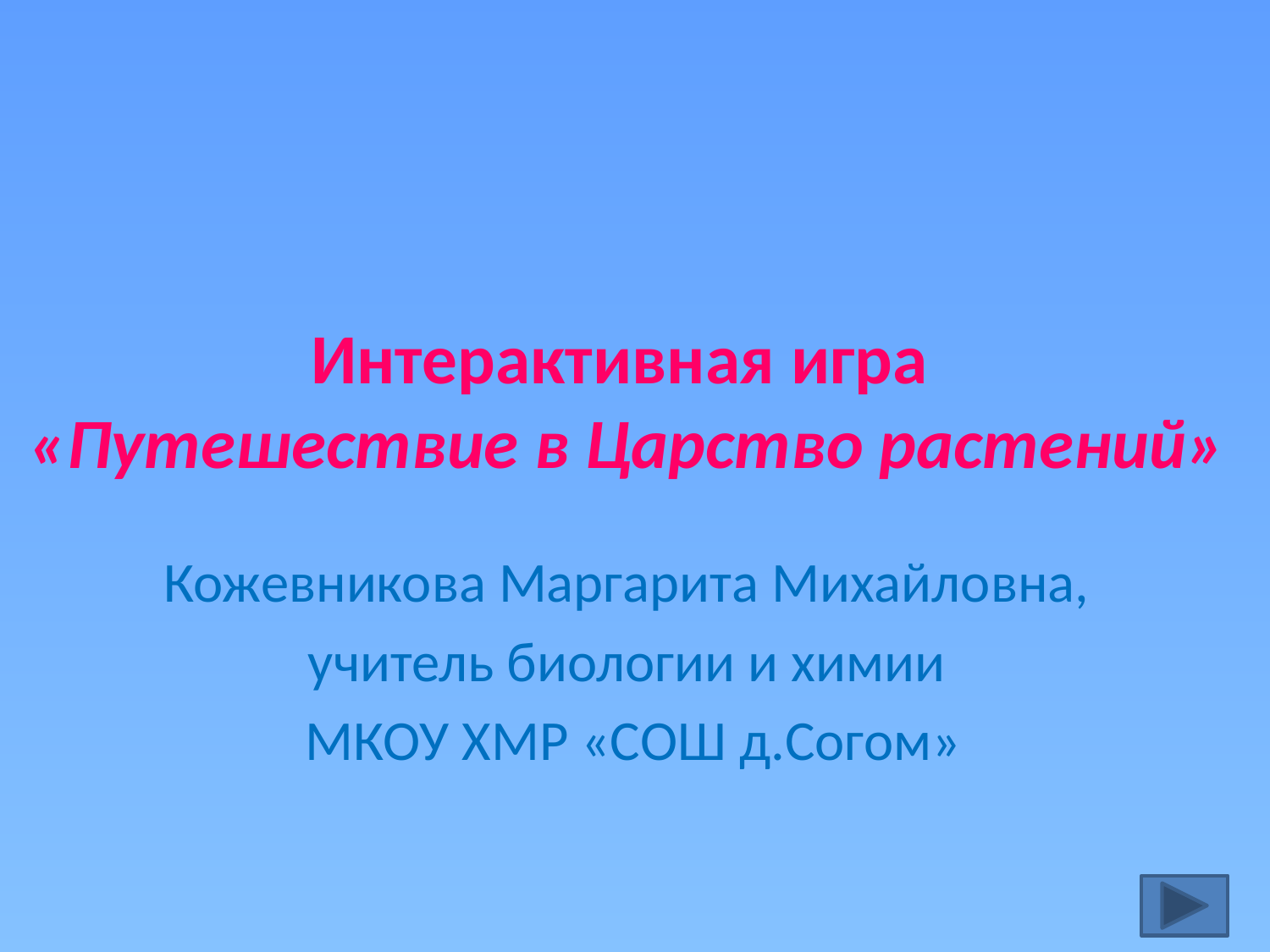

Интерактивная игра
«Путешествие в Царство растений»
Кожевникова Маргарита Михайловна,
учитель биологии и химии
МКОУ ХМР «СОШ д.Согом»